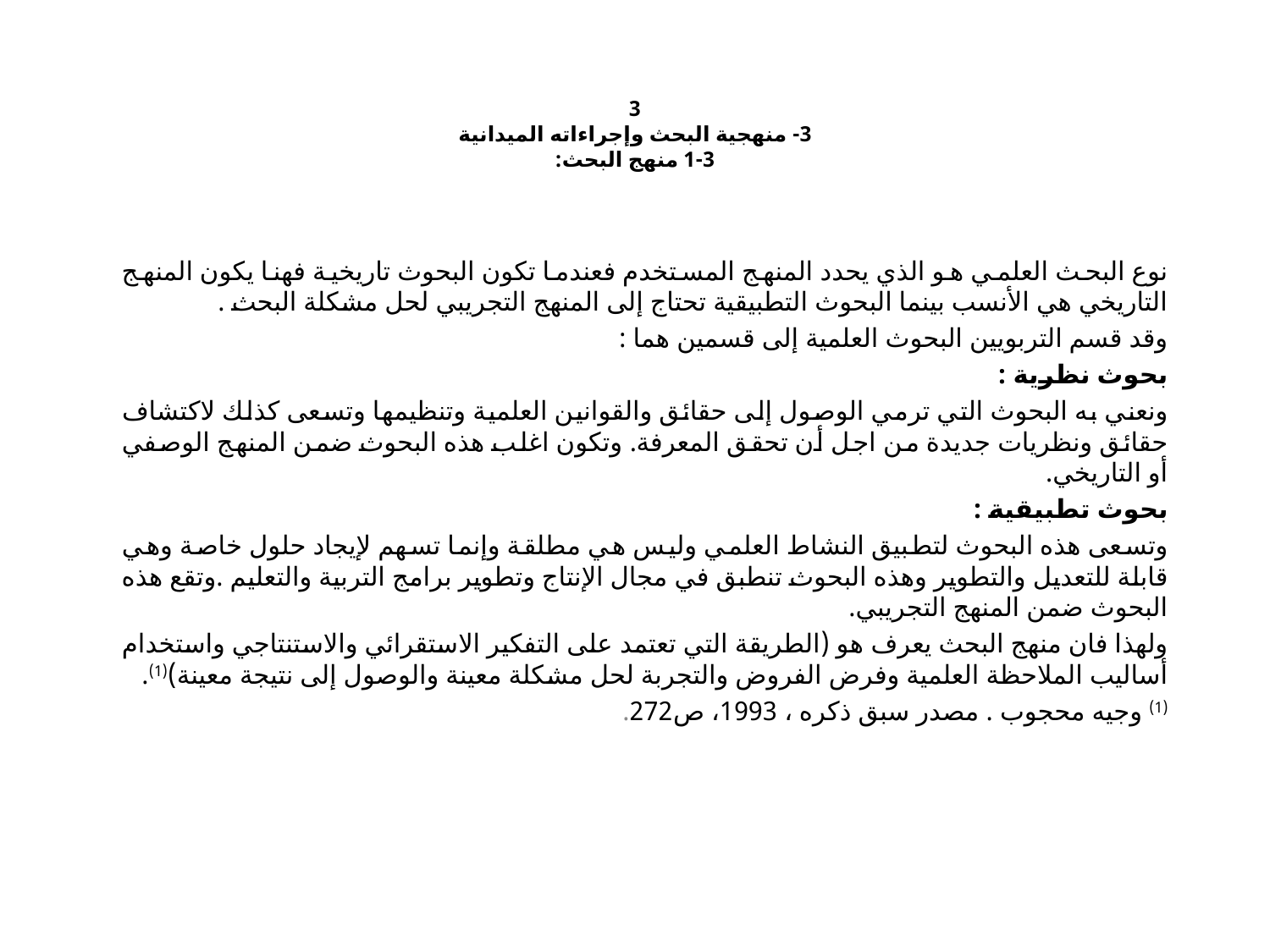

# 3 3- منهجية البحث وإجراءاته الميدانية 3-1 منهج البحث:
نوع البحث العلمي هو الذي يحدد المنهج المستخدم فعندما تكون البحوث تاريخية فهنا يكون المنهج التاريخي هي الأنسب بينما البحوث التطبيقية تحتاج إلى المنهج التجريبي لحل مشكلة البحث .
وقد قسم التربويين البحوث العلمية إلى قسمين هما :
بحوث نظرية :
ونعني به البحوث التي ترمي الوصول إلى حقائق والقوانين العلمية وتنظيمها وتسعى كذلك لاكتشاف حقائق ونظريات جديدة من اجل أن تحقق المعرفة. وتكون اغلب هذه البحوث ضمن المنهج الوصفي أو التاريخي.
بحوث تطبيقية :
وتسعى هذه البحوث لتطبيق النشاط العلمي وليس هي مطلقة وإنما تسهم لإيجاد حلول خاصة وهي قابلة للتعديل والتطوير وهذه البحوث تنطبق في مجال الإنتاج وتطوير برامج التربية والتعليم .وتقع هذه البحوث ضمن المنهج التجريبي.
ولهذا فان منهج البحث يعرف هو (الطريقة التي تعتمد على التفكير الاستقرائي والاستنتاجي واستخدام أساليب الملاحظة العلمية وفرض الفروض والتجربة لحل مشكلة معينة والوصول إلى نتيجة معينة)(1).
(1) وجيه محجوب . مصدر سبق ذكره ، 1993، ص272.